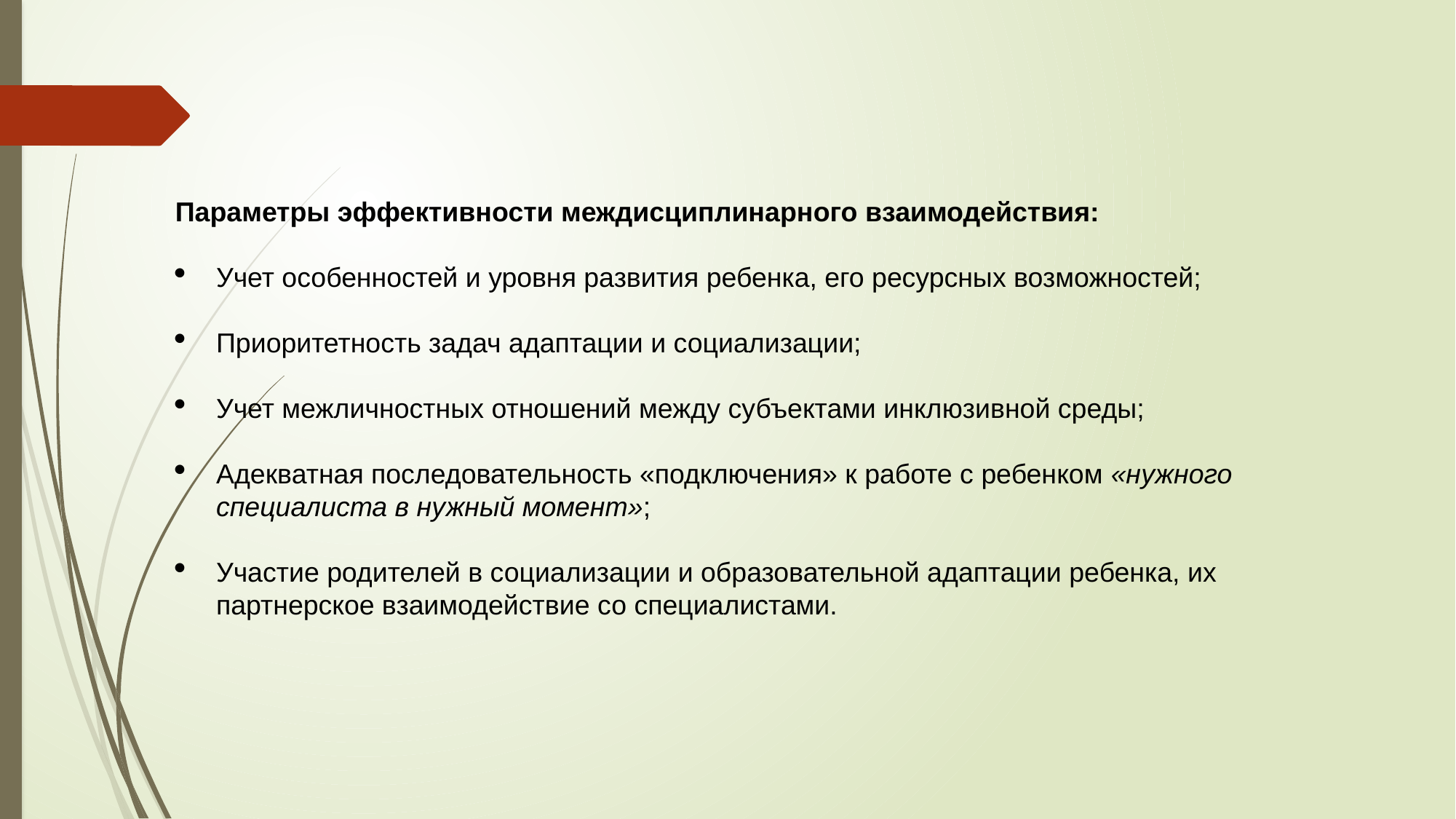

Параметры эффективности междисциплинарного взаимодействия:

Учет особенностей и уровня развития ребенка, его ресурсных возможностей;

Приоритетность задач адаптации и социализации;

Учет межличностных отношений между субъектами инклюзивной среды;

Адекватная последовательность «подключения» к работе с ребенком «нужного специалиста в нужный момент»;

Участие родителей в социализации и образовательной адаптации ребенка, их партнерское взаимодействие со специалистами.